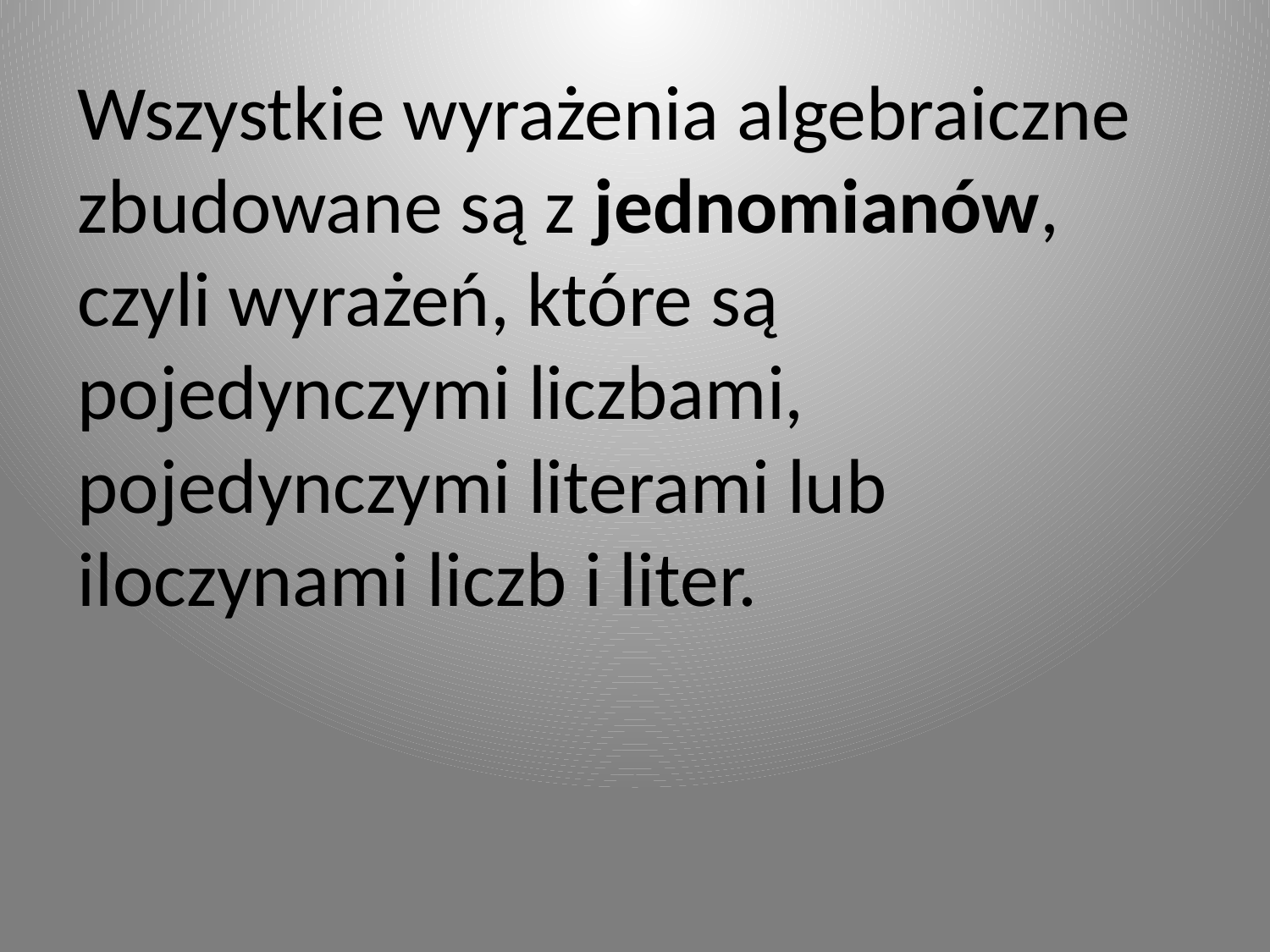

Wszystkie wyrażenia algebraiczne zbudowane są z jednomianów, czyli wyrażeń, które są pojedynczymi liczbami, pojedynczymi literami lub iloczynami liczb i liter.